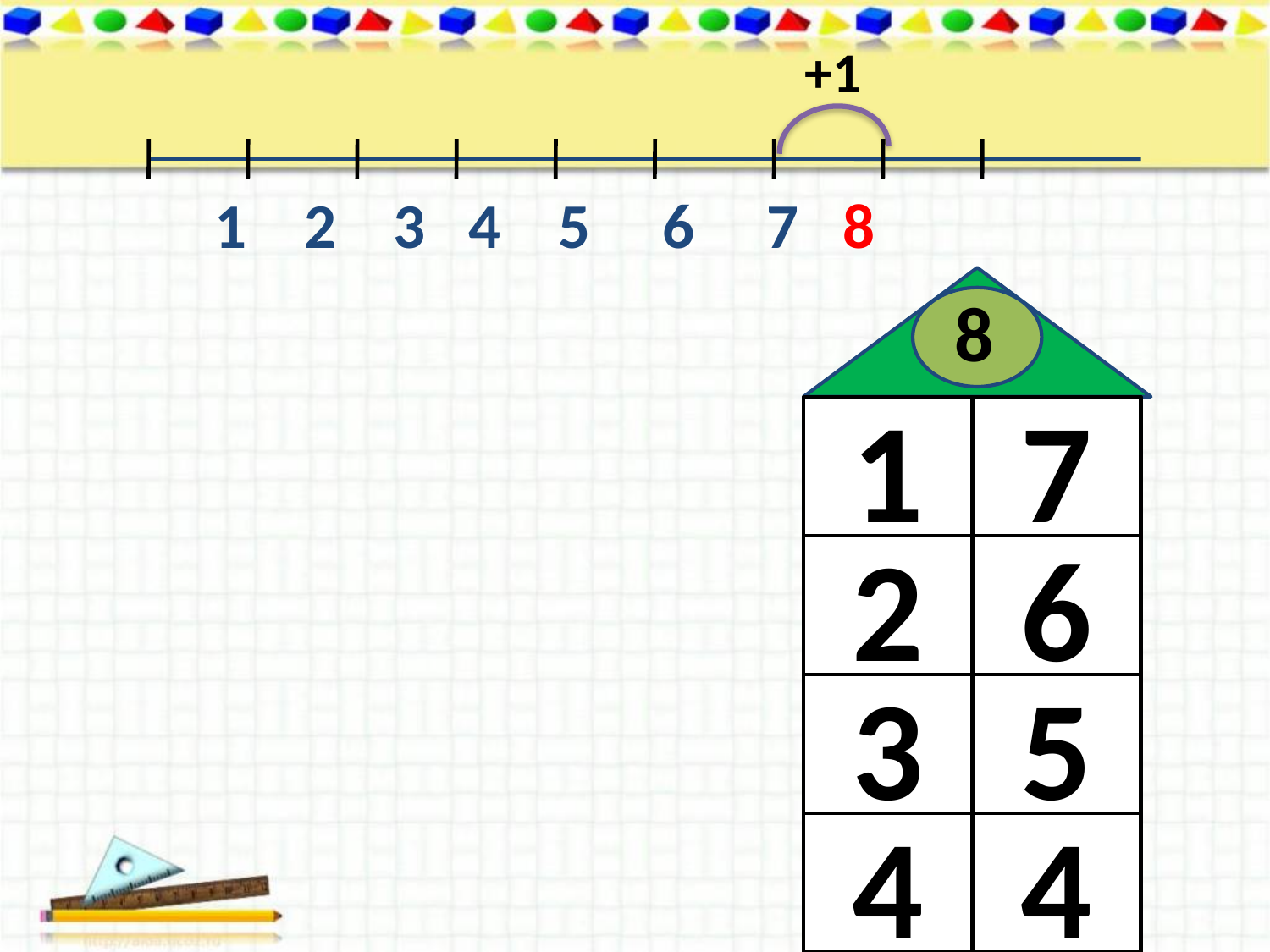

+1

   1    2    3   4    5     6     7   8

8

1
7
2
6
3
5
4
4